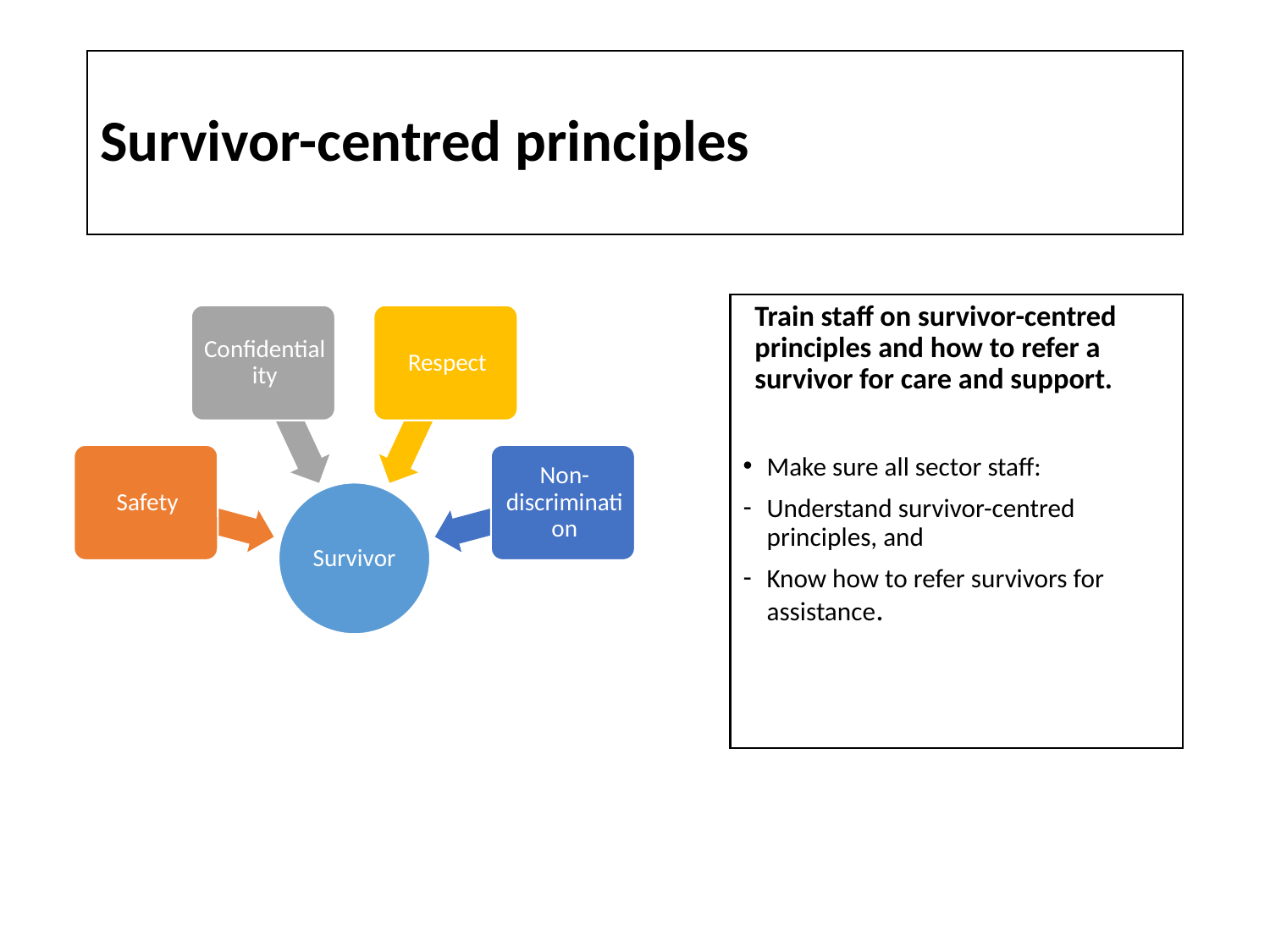

# Survivor-centred principles
Survivor
Safety
Confidentiality
Respect
Non-discrimination
Train staff on survivor-centred principles and how to refer a survivor for care and support.

Make sure all sector staff:
Understand survivor-centred principles, and
Know how to refer survivors for assistance.